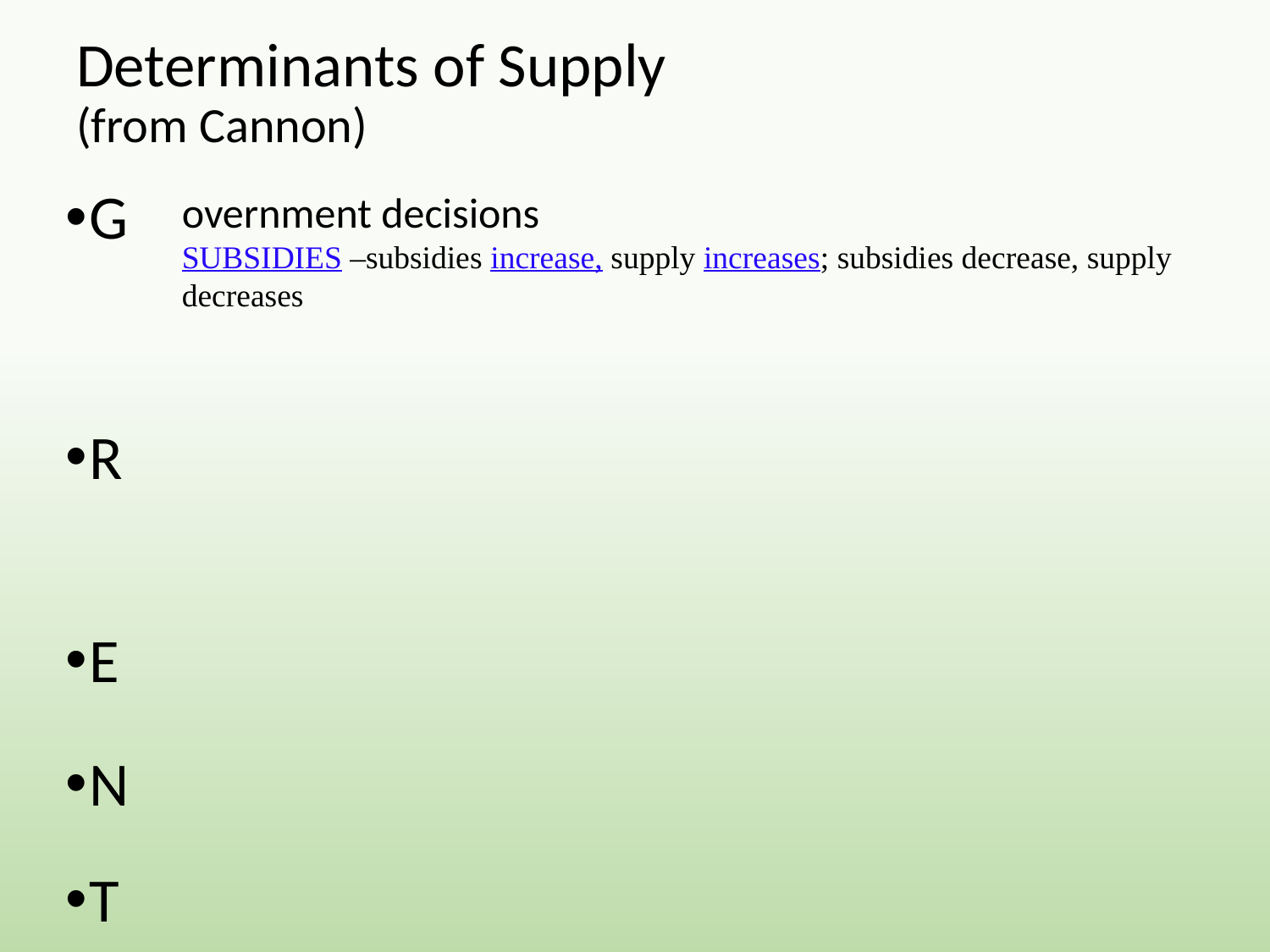

# Determinants of Supply (from Cannon)
G

R

E

N

T
overnment decisions
SUBSIDIES –subsidies increase, supply increases; subsidies decrease, supply decreases